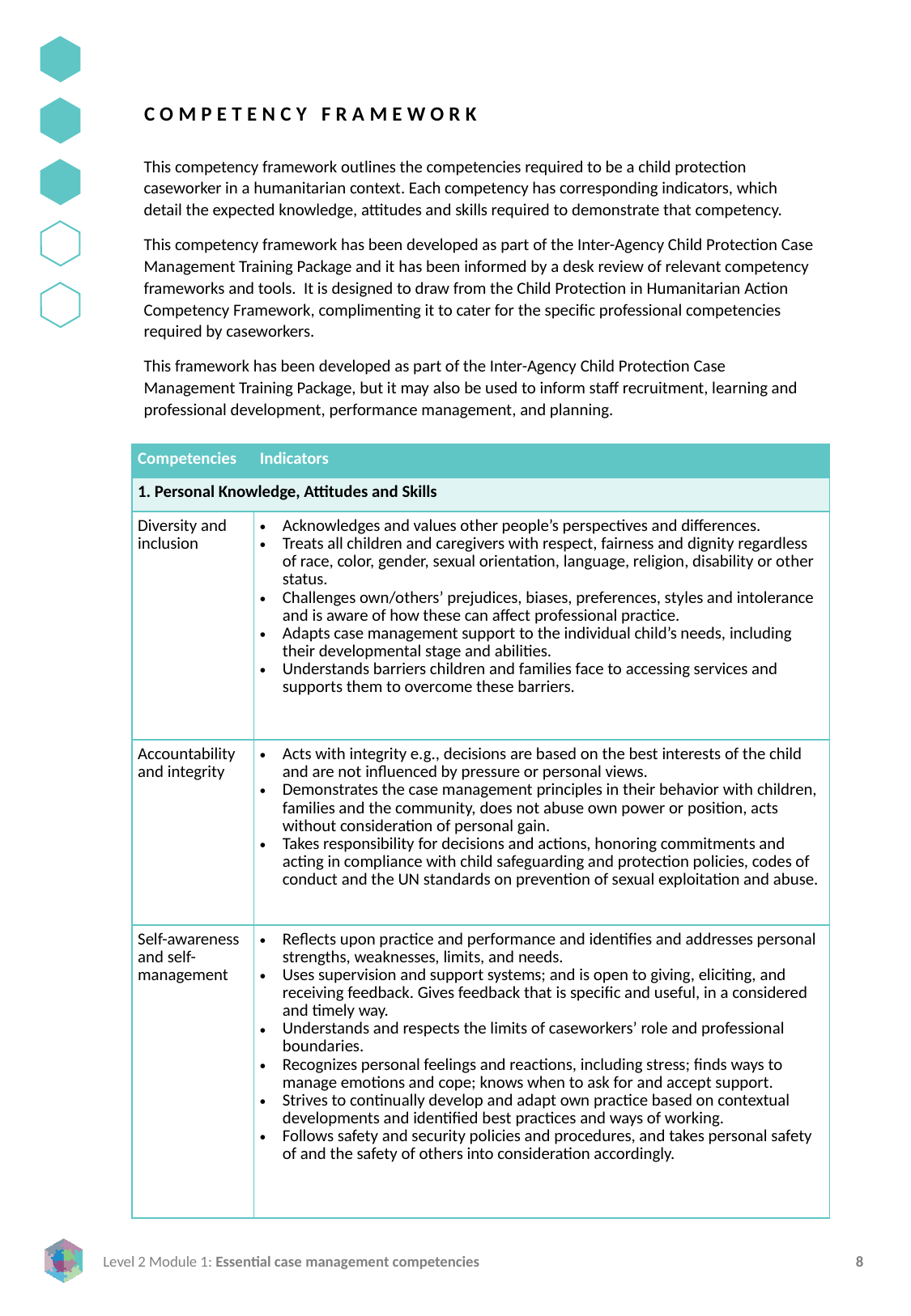

COMPETENCY FRAMEWORK

This competency framework outlines the competencies required to be a child protection caseworker in a humanitarian context. Each competency has corresponding indicators, which detail the expected knowledge, attitudes and skills required to demonstrate that competency.
This competency framework has been developed as part of the Inter-Agency Child Protection Case Management Training Package and it has been informed by a desk review of relevant competency frameworks and tools.  It is designed to draw from the Child Protection in Humanitarian Action Competency Framework, complimenting it to cater for the specific professional competencies required by caseworkers.
This framework has been developed as part of the Inter-Agency Child Protection Case Management Training Package, but it may also be used to inform staff recruitment, learning and professional development, performance management, and planning.

| Competencies | Indicators |
| --- | --- |
| 1. Personal Knowledge, Attitudes and Skills |  |
| Diversity and inclusion | Acknowledges and values other people’s perspectives and differences. Treats all children and caregivers with respect, fairness and dignity regardless of race, color, gender, sexual orientation, language, religion, disability or other status. Challenges own/others’ prejudices, biases, preferences, styles and intolerance and is aware of how these can affect professional practice. Adapts case management support to the individual child’s needs, including their developmental stage and abilities. Understands barriers children and families face to accessing services and supports them to overcome these barriers. |
| Accountability and integrity | Acts with integrity e.g., decisions are based on the best interests of the child and are not influenced by pressure or personal views. Demonstrates the case management principles in their behavior with children, families and the community, does not abuse own power or position, acts without consideration of personal gain. Takes responsibility for decisions and actions, honoring commitments and acting in compliance with child safeguarding and protection policies, codes of conduct and the UN standards on prevention of sexual exploitation and abuse. |
| Self-awareness and self-management | Reflects upon practice and performance and identifies and addresses personal strengths, weaknesses, limits, and needs. Uses supervision and support systems; and is open to giving, eliciting, and receiving feedback. Gives feedback that is specific and useful, in a considered and timely way. Understands and respects the limits of caseworkers’ role and professional boundaries. Recognizes personal feelings and reactions, including stress; finds ways to manage emotions and cope; knows when to ask for and accept support. Strives to continually develop and adapt own practice based on contextual developments and identified best practices and ways of working. Follows safety and security policies and procedures, and takes personal safety of and the safety of others into consideration accordingly. |